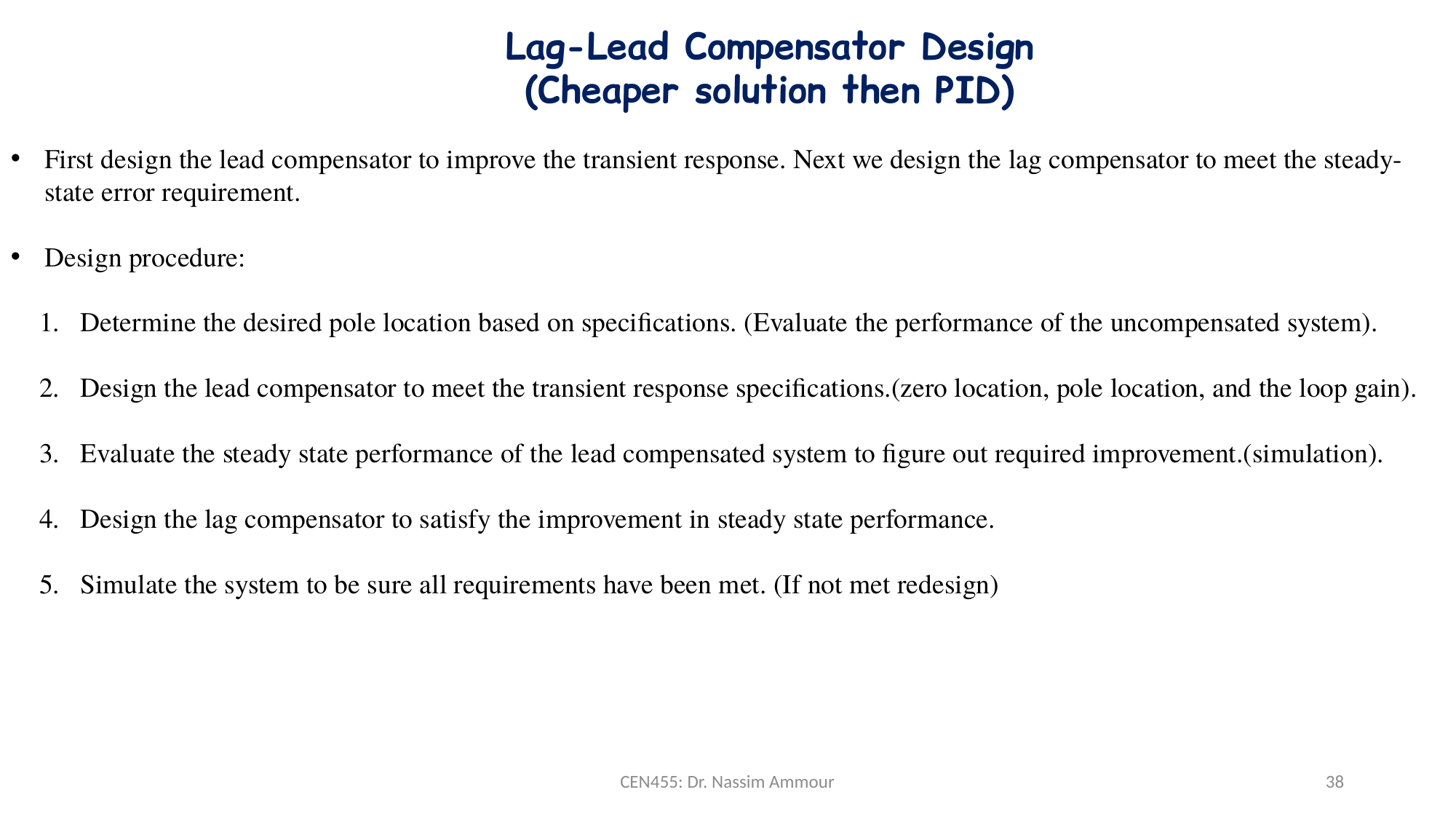

Lag-Lead Compensator Design
(Cheaper solution then PID)
First design the lead compensator to improve the transient response. Next we design the lag compensator to meet the steady-state error requirement.

Design procedure:
Determine the desired pole location based on specifications. (Evaluate the performance of the uncompensated system).

Design the lead compensator to meet the transient response specifications.(zero location, pole location, and the loop gain).

Evaluate the steady state performance of the lead compensated system to figure out required improvement.(simulation).

Design the lag compensator to satisfy the improvement in steady state performance.

Simulate the system to be sure all requirements have been met. (If not met redesign)
CEN455: Dr. Nassim Ammour
38